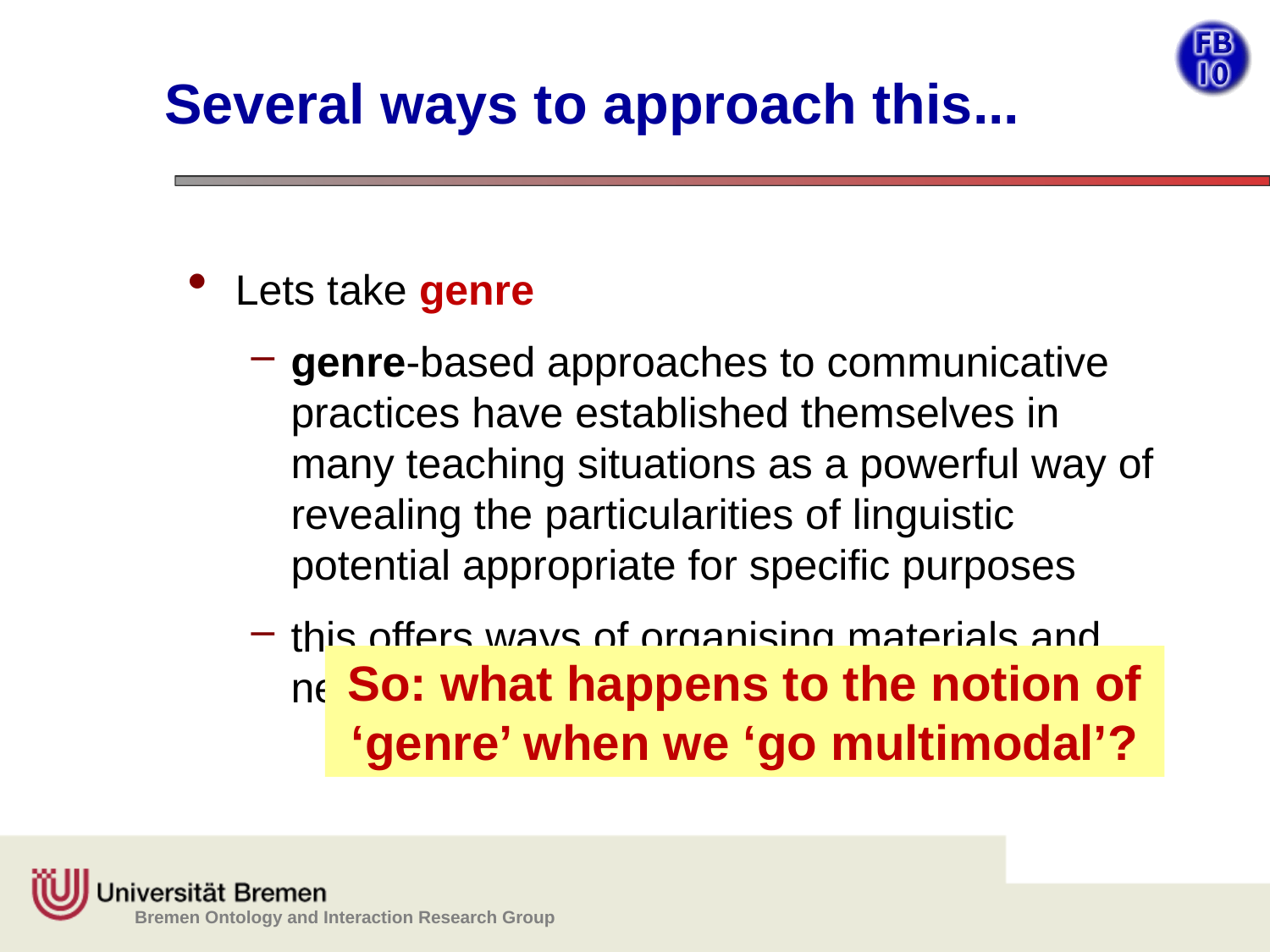

# Several ways to approach this...
Lets take genre
genre-based approaches to communicative practices have established themselves in many teaching situations as a powerful way of revealing the particularities of linguistic potential appropriate for specific purposes
this offers ways of organising materials and necessary skills and so on...
So: what happens to the notion of ‘genre’ when we ‘go multimodal’?